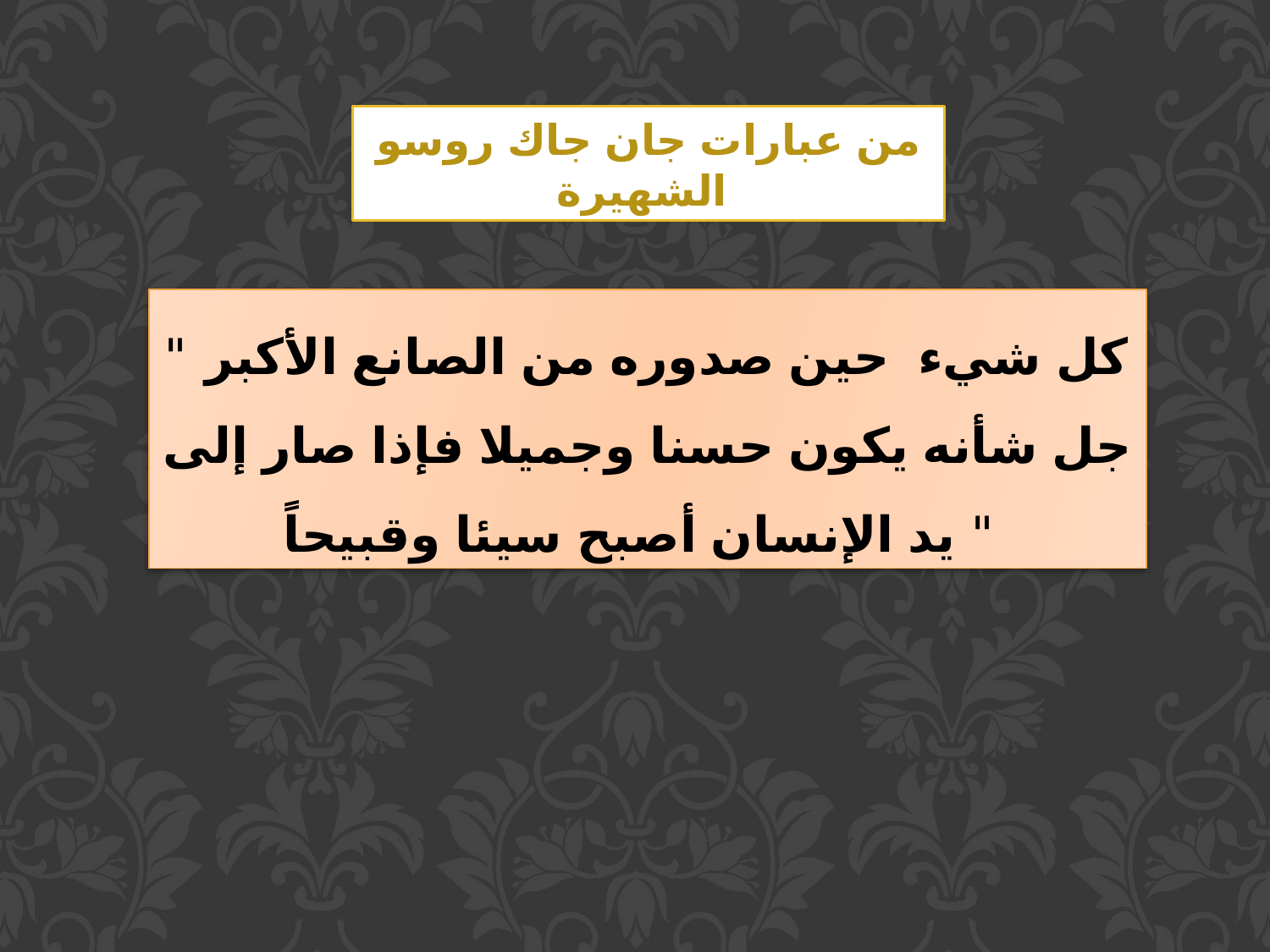

من عبارات جان جاك روسو الشهيرة
" كل شيء  حين صدوره من الصانع الأكبر جل شأنه يكون حسنا وجميلا فإذا صار إلى يد الإنسان أصبح سيئا وقبيحاً "